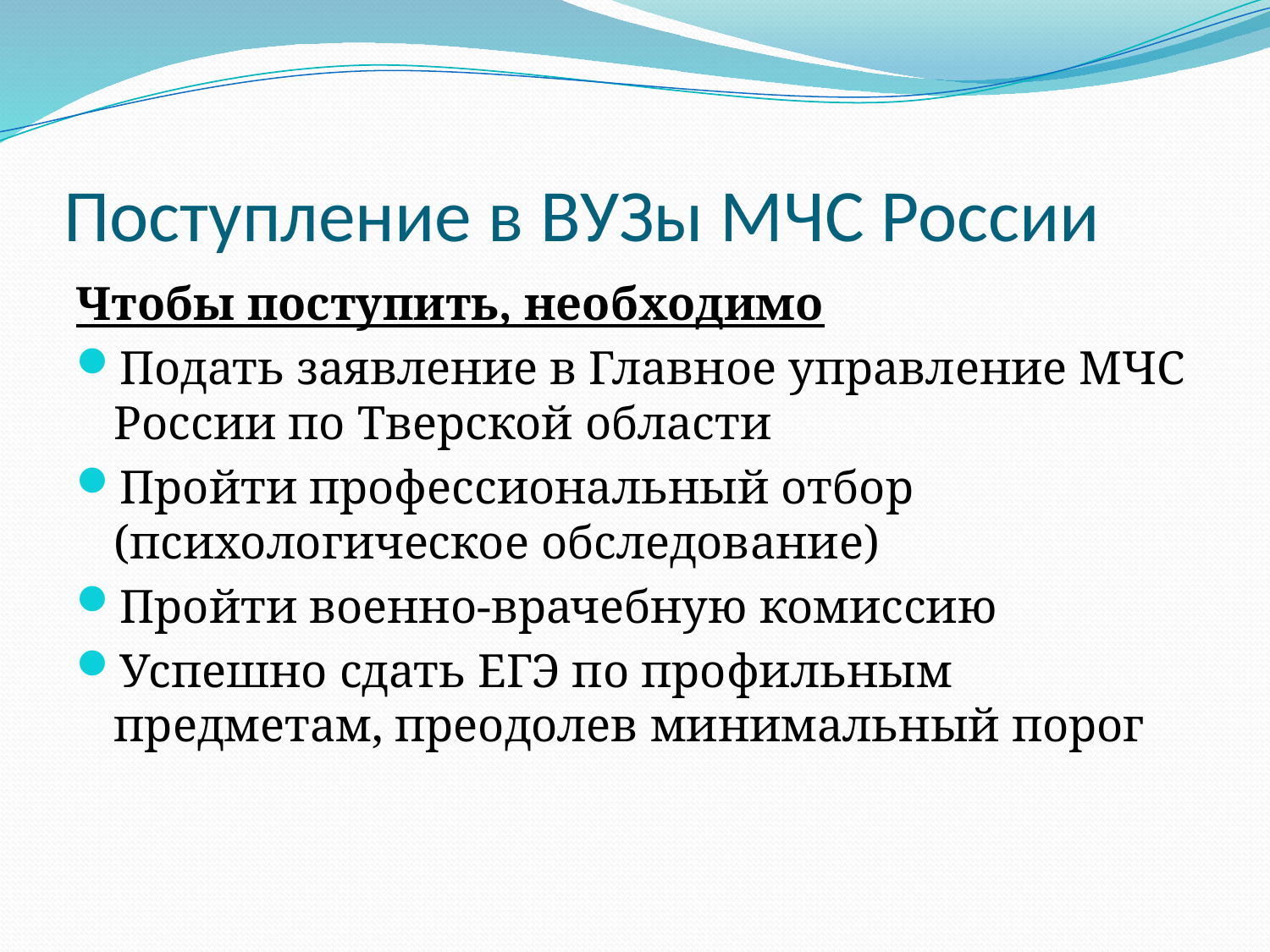

# Поступление в ВУЗы МЧС России
Чтобы поступить, необходимо
Подать заявление в Главное управление МЧС России по Тверской области
Пройти профессиональный отбор (психологическое обследование)
Пройти военно-врачебную комиссию
Успешно сдать ЕГЭ по профильным предметам, преодолев минимальный порог